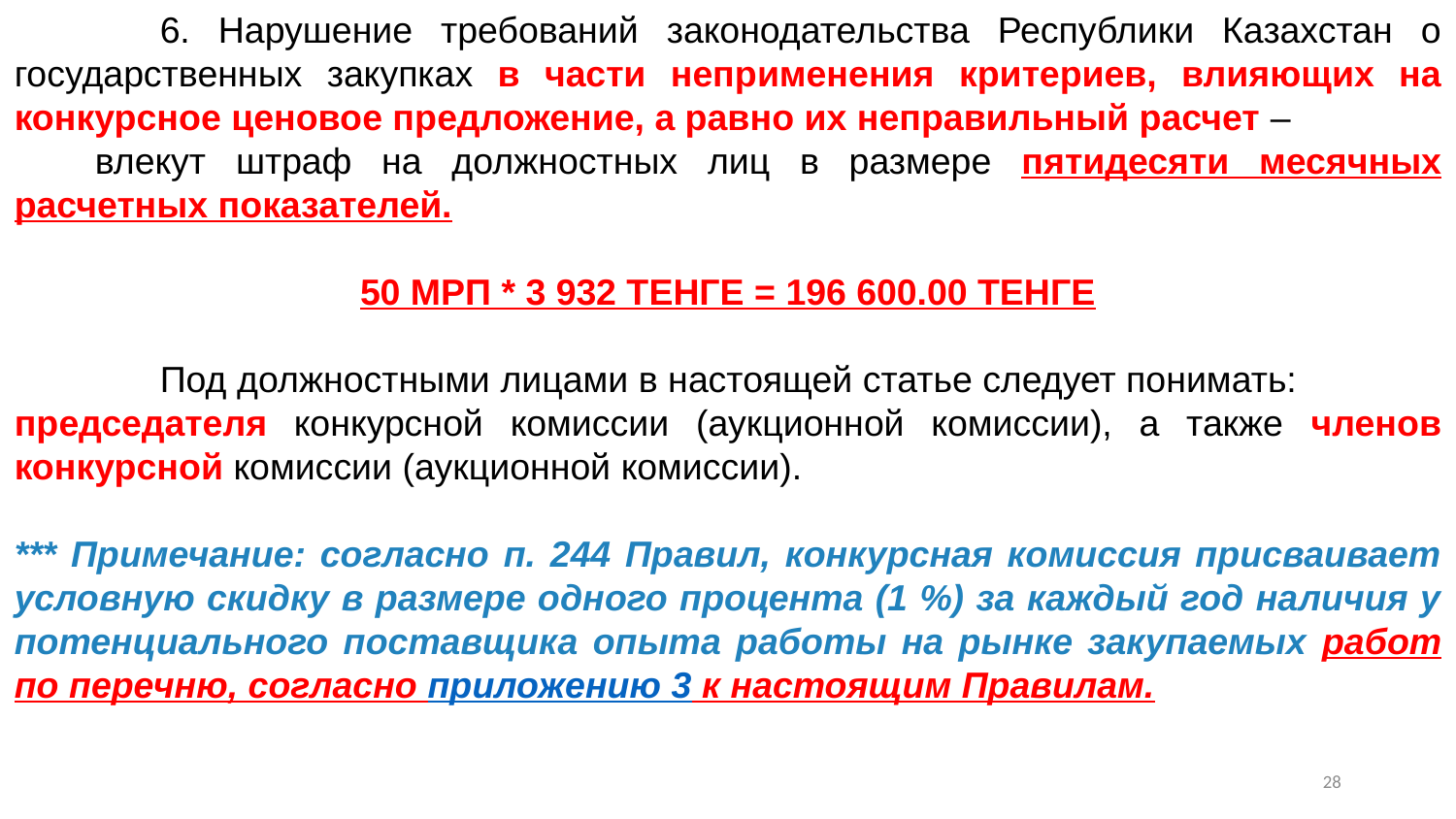

6. Нарушение требований законодательства Республики Казахстан о государственных закупках в части неприменения критериев, влияющих на конкурсное ценовое предложение, а равно их неправильный расчет –
      влекут штраф на должностных лиц в размере пятидесяти месячных расчетных показателей.

50 МРП * 3 932 ТЕНГЕ = 196 600.00 ТЕНГЕ

	Под должностными лицами в настоящей статье следует понимать:
председателя конкурсной комиссии (аукционной комиссии), а также членов конкурсной комиссии (аукционной комиссии).

*** Примечание: согласно п. 244 Правил, конкурсная комиссия присваивает условную скидку в размере одного процента (1 %) за каждый год наличия у потенциального поставщика опыта работы на рынке закупаемых работ по перечню, согласно приложению 3 к настоящим Правилам.

28